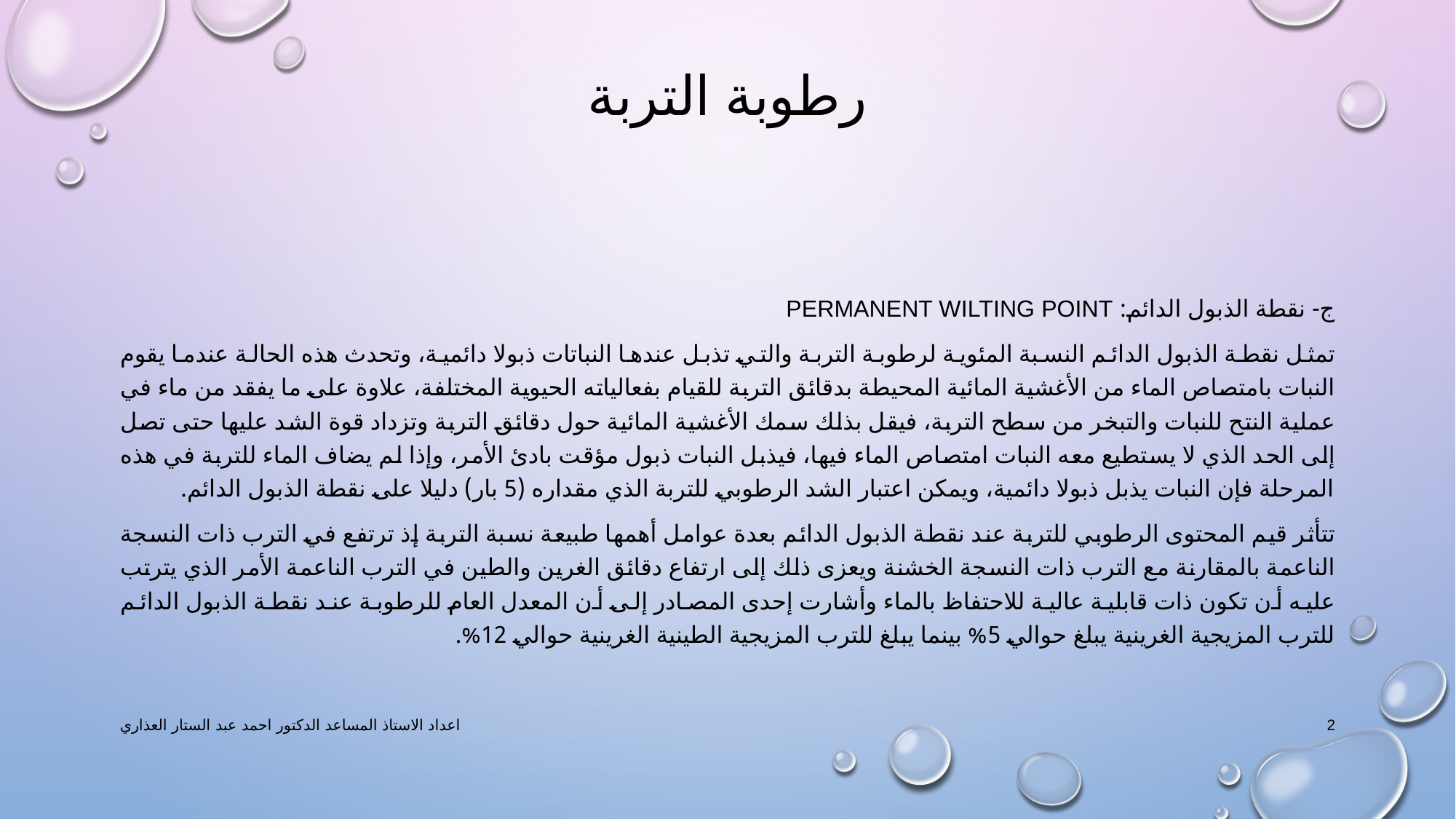

# رطوبة التربة
ج- نقطة الذبول الدائم: Permanent wilting point
تمثل نقطة الذبول الدائم النسبة المئوية لرطوبة التربة والتي تذبل عندها النباتات ذبولا دائمية، وتحدث هذه الحالة عندما يقوم النبات بامتصاص الماء من الأغشية المائية المحيطة بدقائق التربة للقيام بفعالياته الحيوية المختلفة، علاوة على ما يفقد من ماء في عملية النتح للنبات والتبخر من سطح التربة، فيقل بذلك سمك الأغشية المائية حول دقائق التربة وتزداد قوة الشد عليها حتى تصل إلى الحد الذي لا يستطيع معه النبات امتصاص الماء فيها، فيذبل النبات ذبول مؤقت بادئ الأمر، وإذا لم يضاف الماء للتربة في هذه المرحلة فإن النبات يذبل ذبولا دائمية، ويمكن اعتبار الشد الرطوبي للتربة الذي مقداره (5 بار) دليلا على نقطة الذبول الدائم.
تتأثر قيم المحتوى الرطوبي للتربة عند نقطة الذبول الدائم بعدة عوامل أهمها طبيعة نسبة التربة إذ ترتفع في الترب ذات النسجة الناعمة بالمقارنة مع الترب ذات النسجة الخشنة ويعزى ذلك إلى ارتفاع دقائق الغرين والطين في الترب الناعمة الأمر الذي يترتب عليه أن تكون ذات قابلية عالية للاحتفاظ بالماء وأشارت إحدى المصادر إلى أن المعدل العام للرطوبة عند نقطة الذبول الدائم للترب المزيجية الغرينية يبلغ حوالي 5% بينما يبلغ للترب المزيجية الطينية الغرينية حوالي 12%.

اعداد الاستاذ المساعد الدكتور احمد عبد الستار العذاري
2